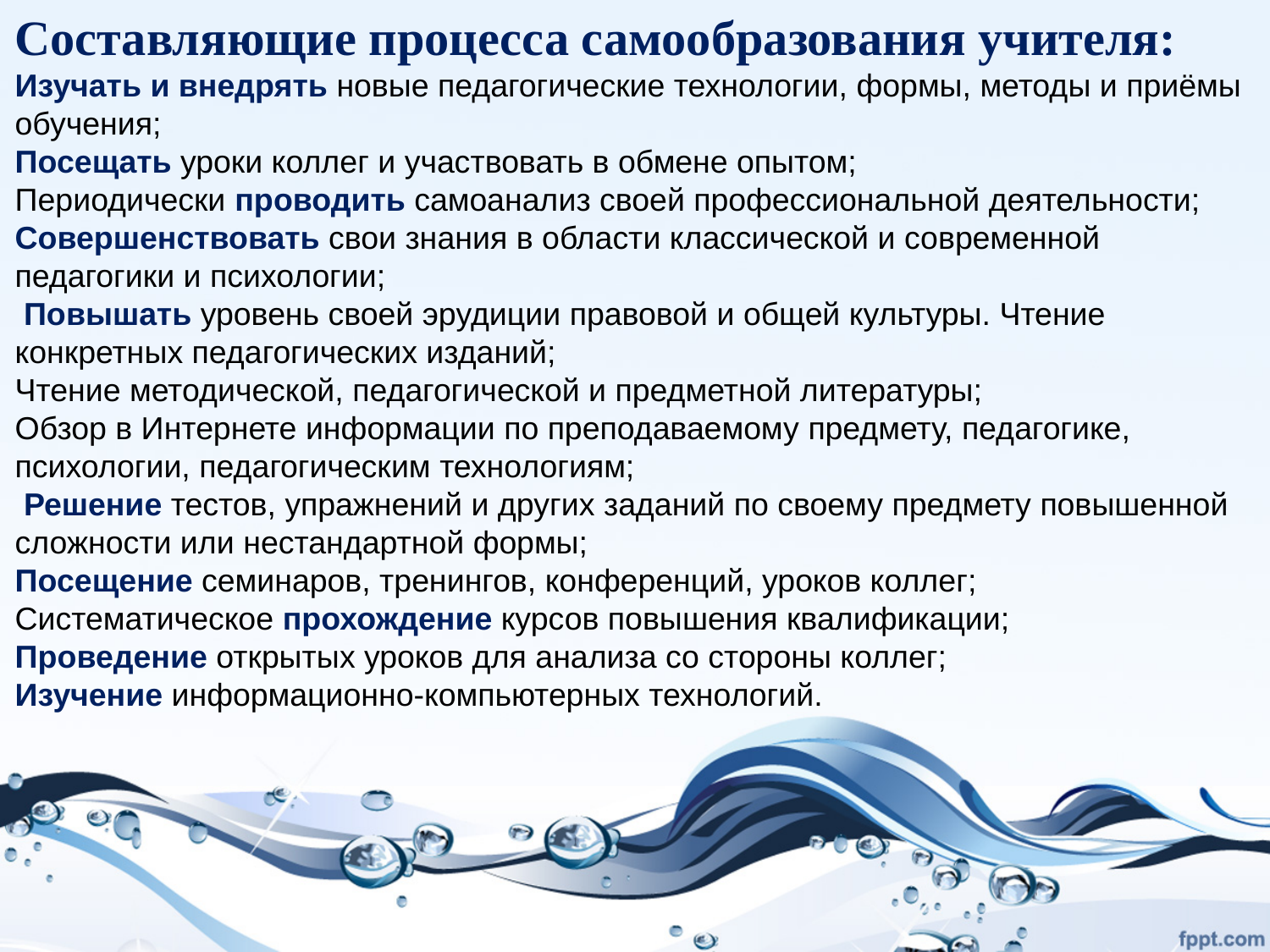

Составляющие процесса самообразования учителя:
Изучать и внедрять новые педагогические технологии, формы, методы и приёмы обучения;
Посещать уроки коллег и участвовать в обмене опытом;
Периодически проводить самоанализ своей профессиональной деятельности; Совершенствовать свои знания в области классической и современной педагогики и психологии;
 Повышать уровень своей эрудиции правовой и общей культуры. Чтение конкретных педагогических изданий;
Чтение методической, педагогической и предметной литературы;
Обзор в Интернете информации по преподаваемому предмету, педагогике, психологии, педагогическим технологиям;
 Решение тестов, упражнений и других заданий по своему предмету повышенной сложности или нестандартной формы;
Посещение семинаров, тренингов, конференций, уроков коллег;
Систематическое прохождение курсов повышения квалификации;
Проведение открытых уроков для анализа со стороны коллег;
Изучение информационно-компьютерных технологий.